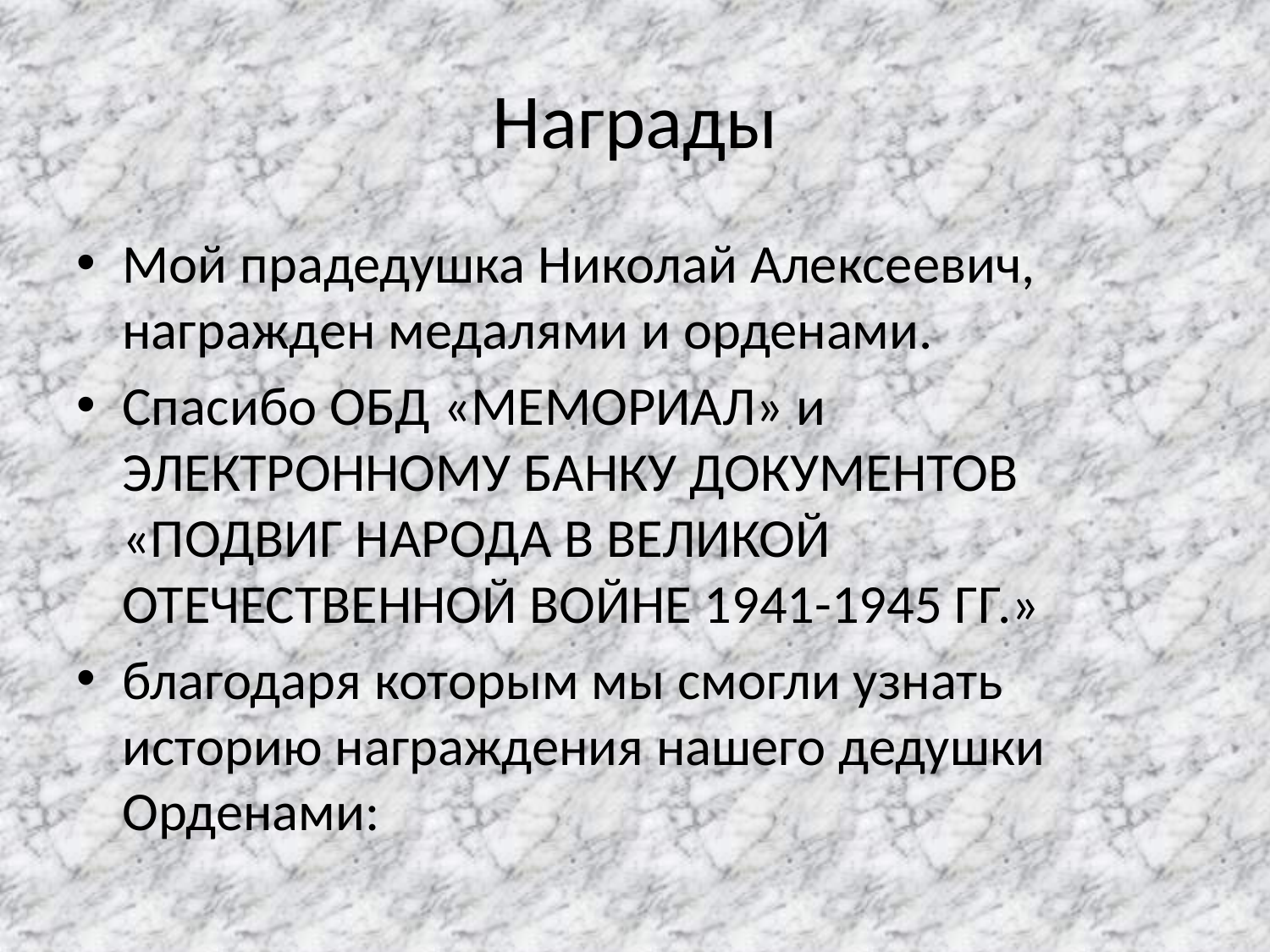

# Награды
Мой прадедушка Николай Алексеевич, награжден медалями и орденами.
Спасибо ОБД «МЕМОРИАЛ» и ЭЛЕКТРОННОМУ БАНКУ ДОКУМЕНТОВ «ПОДВИГ НАРОДА В ВЕЛИКОЙ ОТЕЧЕСТВЕННОЙ ВОЙНЕ 1941-1945 ГГ.»
благодаря которым мы смогли узнать историю награждения нашего дедушки Орденами: